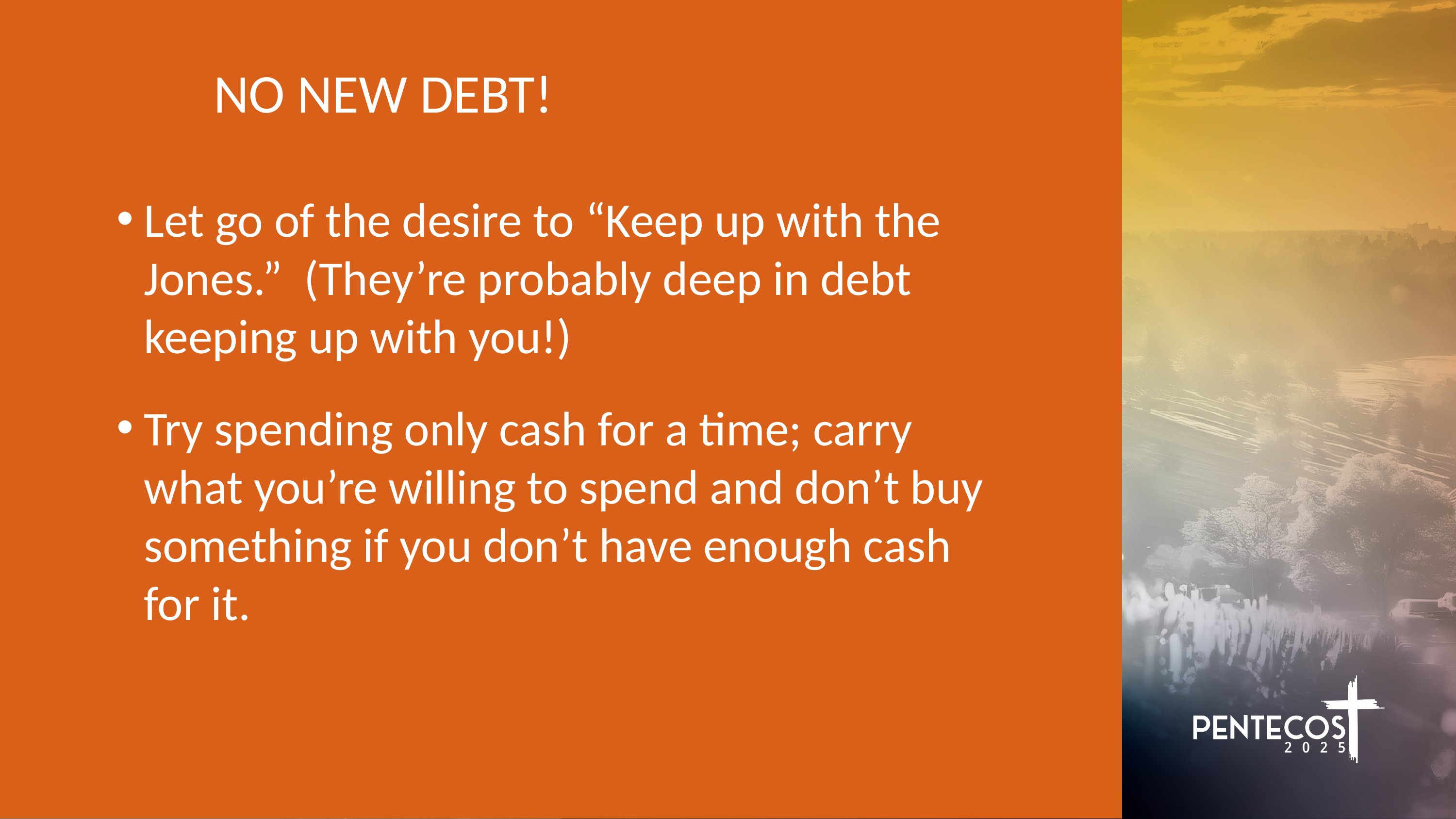

# NO NEW DEBT!
Let go of the desire to “Keep up with the Jones.”  (They’re probably deep in debt keeping up with you!)
Try spending only cash for a time; carry what you’re willing to spend and don’t buy something if you don’t have enough cash for it.